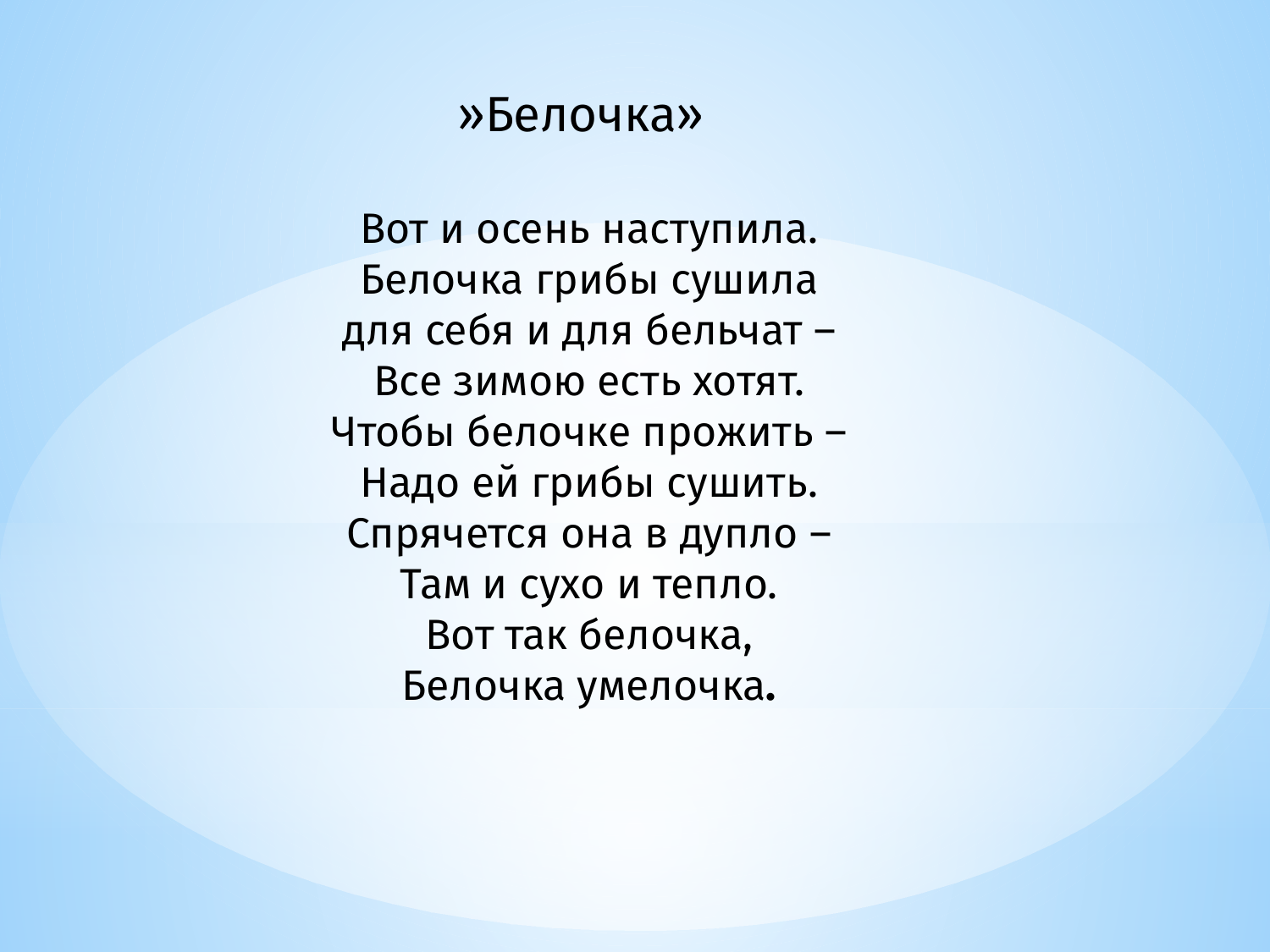

# »Белочка» Вот и осень наступила. Белочка грибы сушила для себя и для бельчат – Все зимою есть хотят. Чтобы белочке прожить – Надо ей грибы сушить. Спрячется она в дупло – Там и сухо и тепло. Вот так белочка, Белочка умелочка.